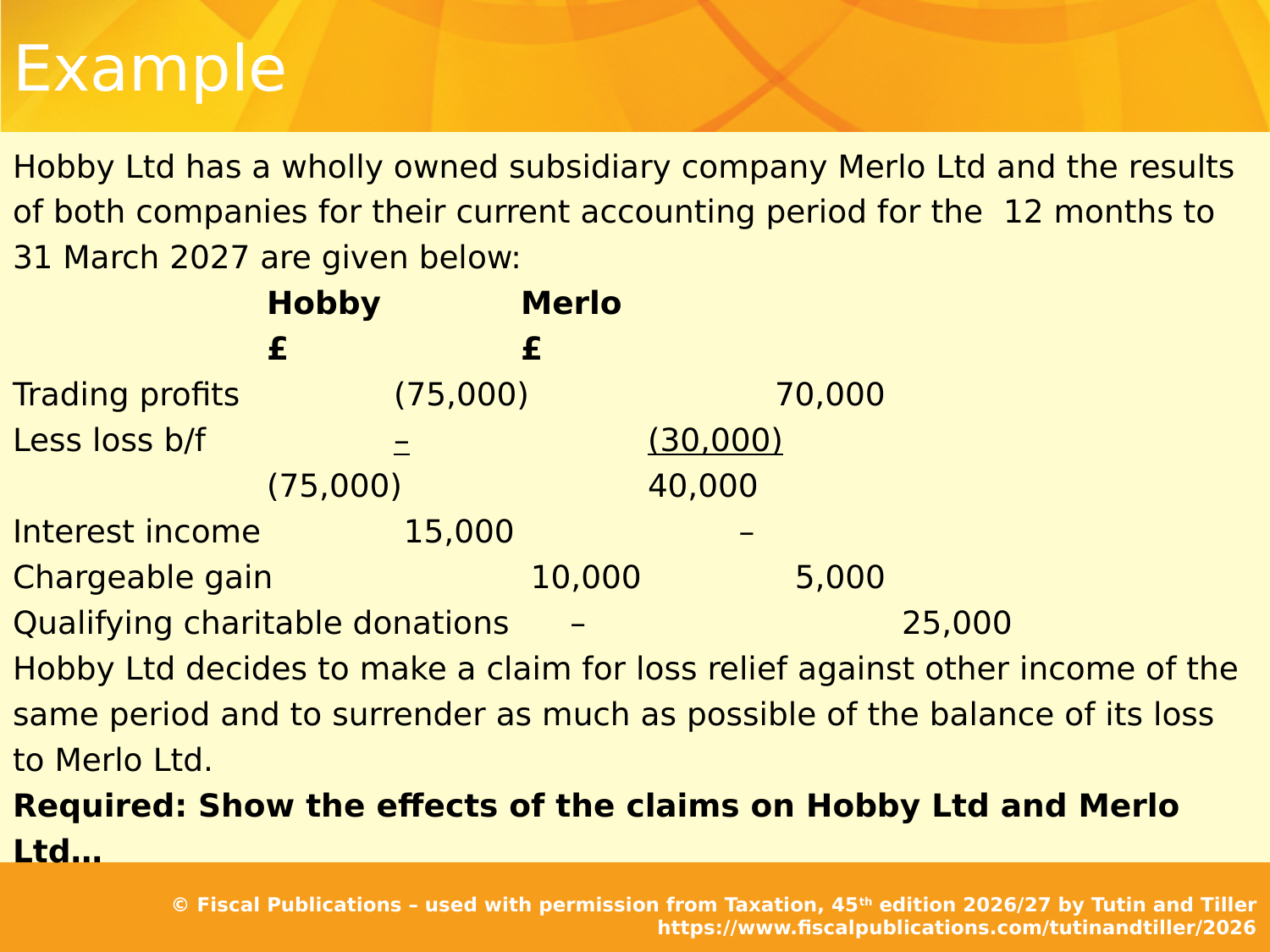

# Example
Hobby Ltd has a wholly owned subsidiary company Merlo Ltd and the results of both companies for their current accounting period for the  12 months to 31 March 2027 are given below:
		Hobby		Merlo
		£		£
Trading profits		(75,000)		70,000
Less loss b/f 		–		(30,000)
		(75,000)		40,000
Interest income		 15,000		         –
Chargeable gain		 10,000		  5,000
Qualifying charitable donations      –			25,000
Hobby Ltd decides to make a claim for loss relief against other income of the same period and to surrender as much as possible of the balance of its loss to Merlo Ltd.
Required: Show the effects of the claims on Hobby Ltd and Merlo Ltd…